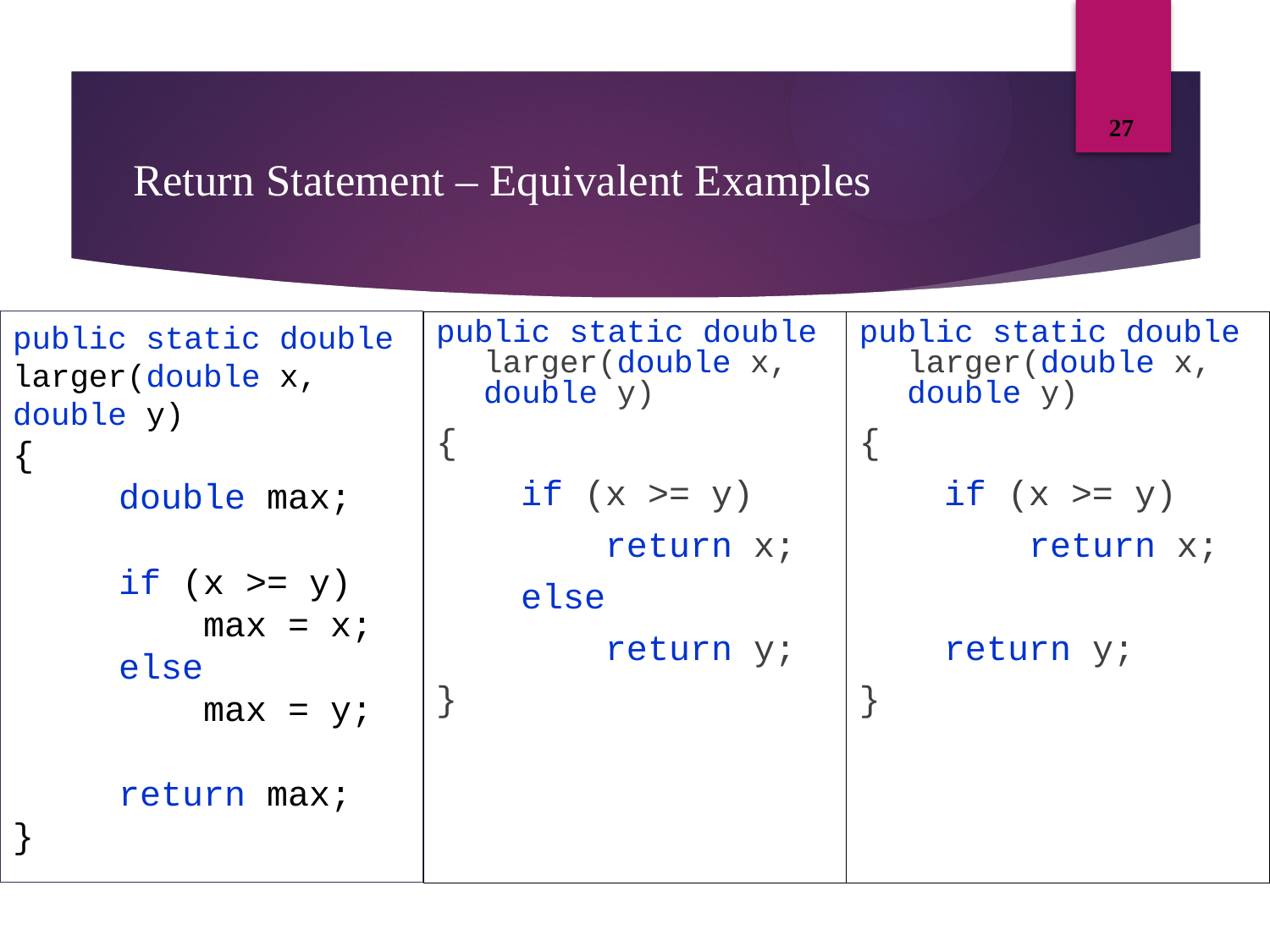

# Return Statement – Equivalent Examples
public static double larger(double x, double y)
{
     double max;

     if (x >= y)
         max = x;
     else
         max = y;

     return max;
}

public static double larger(double x, double y)
{
    if (x >= y)
        return x;
    else
        return y;
}

public static double larger(double x, double y)
{
    if (x >= y)
        return x;

    return y;
}

27